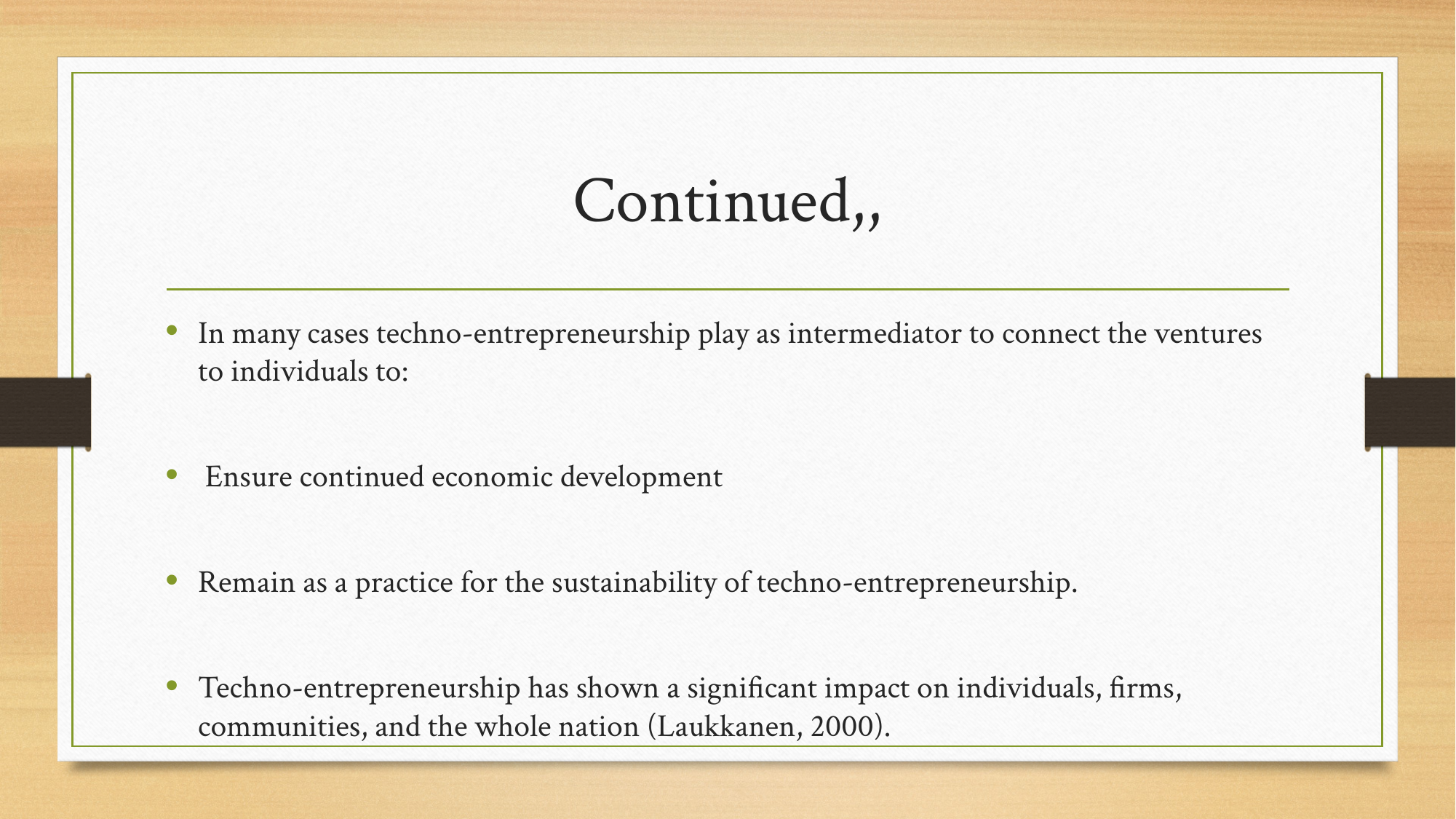

# Continued,,
In many cases techno-entrepreneurship play as intermediator to connect the ventures to individuals to:

 Ensure continued economic development

Remain as a practice for the sustainability of techno-entrepreneurship.

Techno-entrepreneurship has shown a significant impact on individuals, firms, communities, and the whole nation (Laukkanen, 2000).